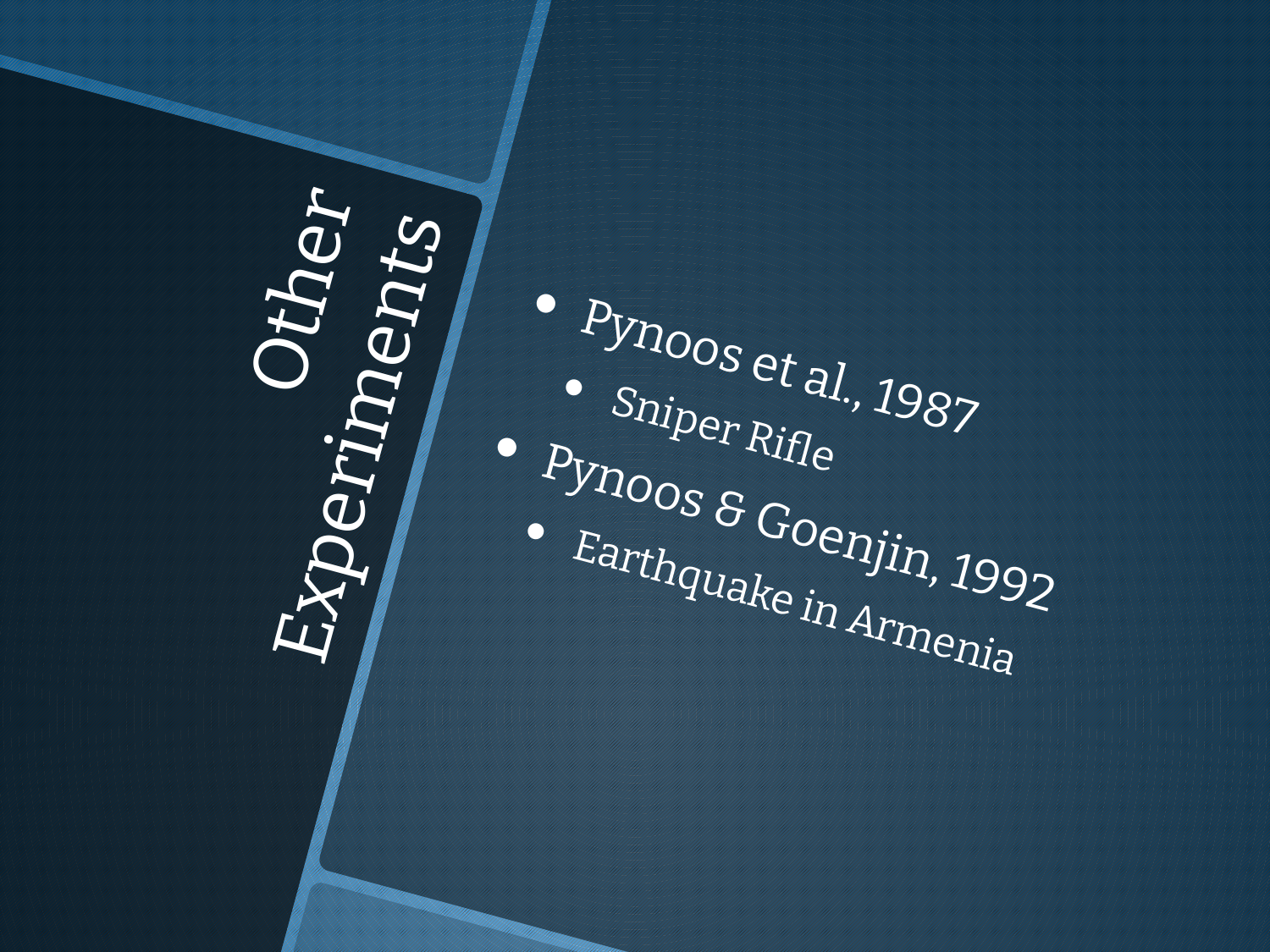

Pynoos et al., 1987
Sniper Rifle
Pynoos & Goenjin, 1992
Earthquake in Armenia
# Other Experiments